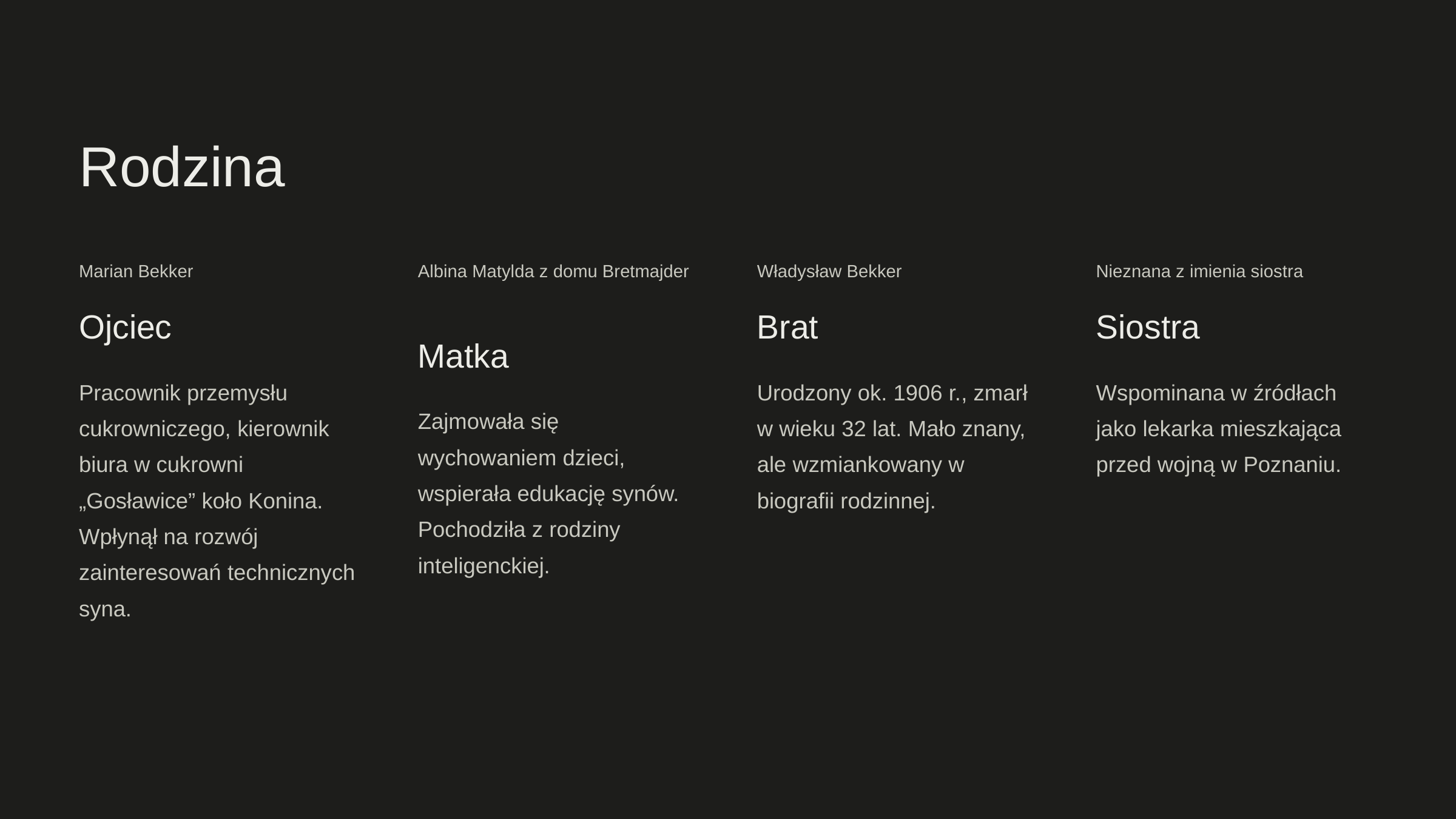

Rodzina
Marian Bekker
Albina Matylda z domu Bretmajder
Władysław Bekker
Nieznana z imienia siostra
Ojciec
Brat
Siostra
Matka
Pracownik przemysłu cukrowniczego, kierownik biura w cukrowni „Gosławice” koło Konina. Wpłynął na rozwój zainteresowań technicznych syna.
Urodzony ok. 1906 r., zmarł w wieku 32 lat. Mało znany, ale wzmiankowany w biografii rodzinnej.
Wspominana w źródłach jako lekarka mieszkająca przed wojną w Poznaniu.
Zajmowała się wychowaniem dzieci, wspierała edukację synów. Pochodziła z rodziny inteligenckiej.